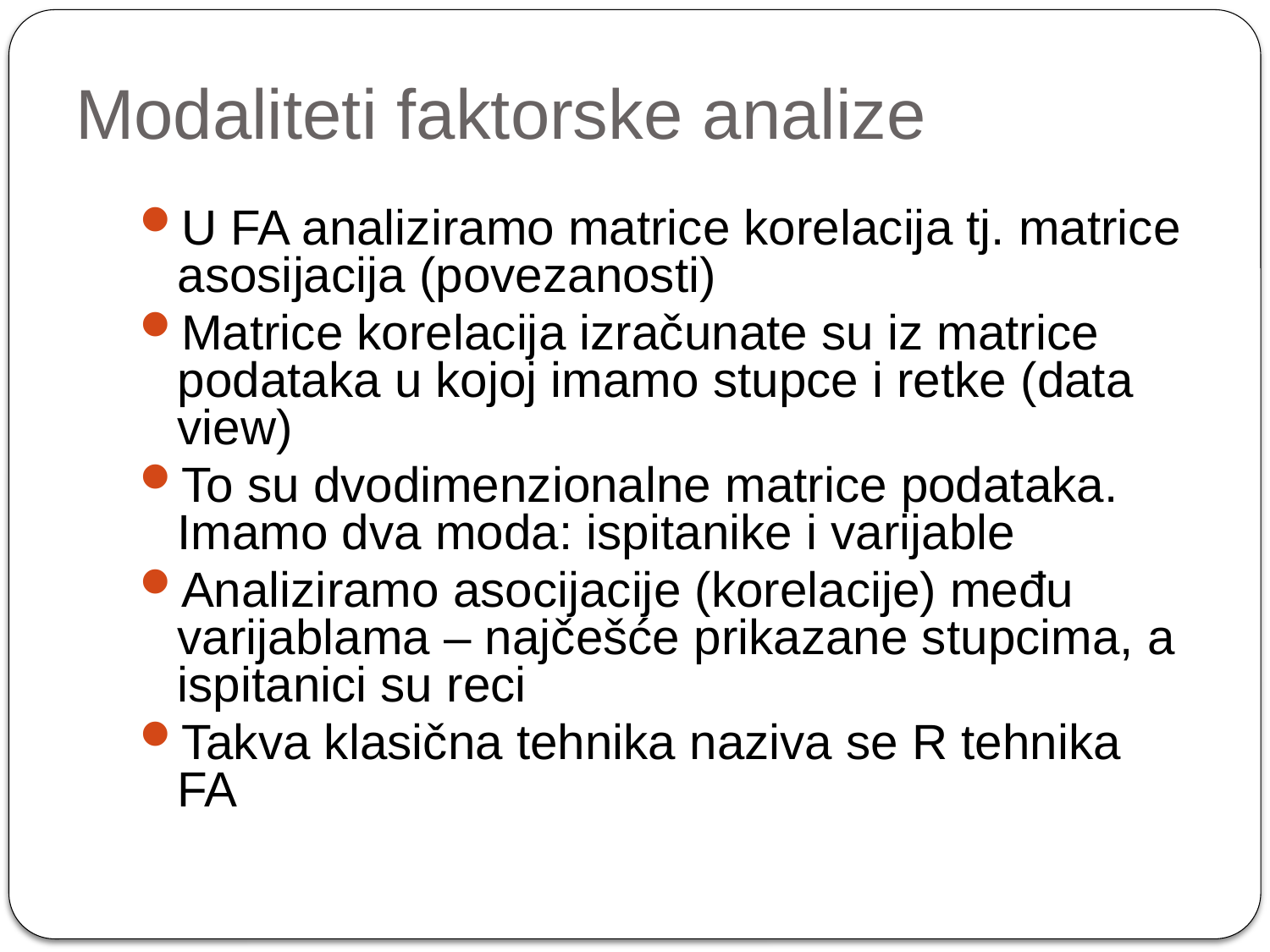

# Modaliteti faktorske analize
U FA analiziramo matrice korelacija tj. matrice asosijacija (povezanosti)
Matrice korelacija izračunate su iz matrice podataka u kojoj imamo stupce i retke (data view)
To su dvodimenzionalne matrice podataka. Imamo dva moda: ispitanike i varijable
Analiziramo asocijacije (korelacije) među varijablama – najčešće prikazane stupcima, a ispitanici su reci
Takva klasična tehnika naziva se R tehnika FA